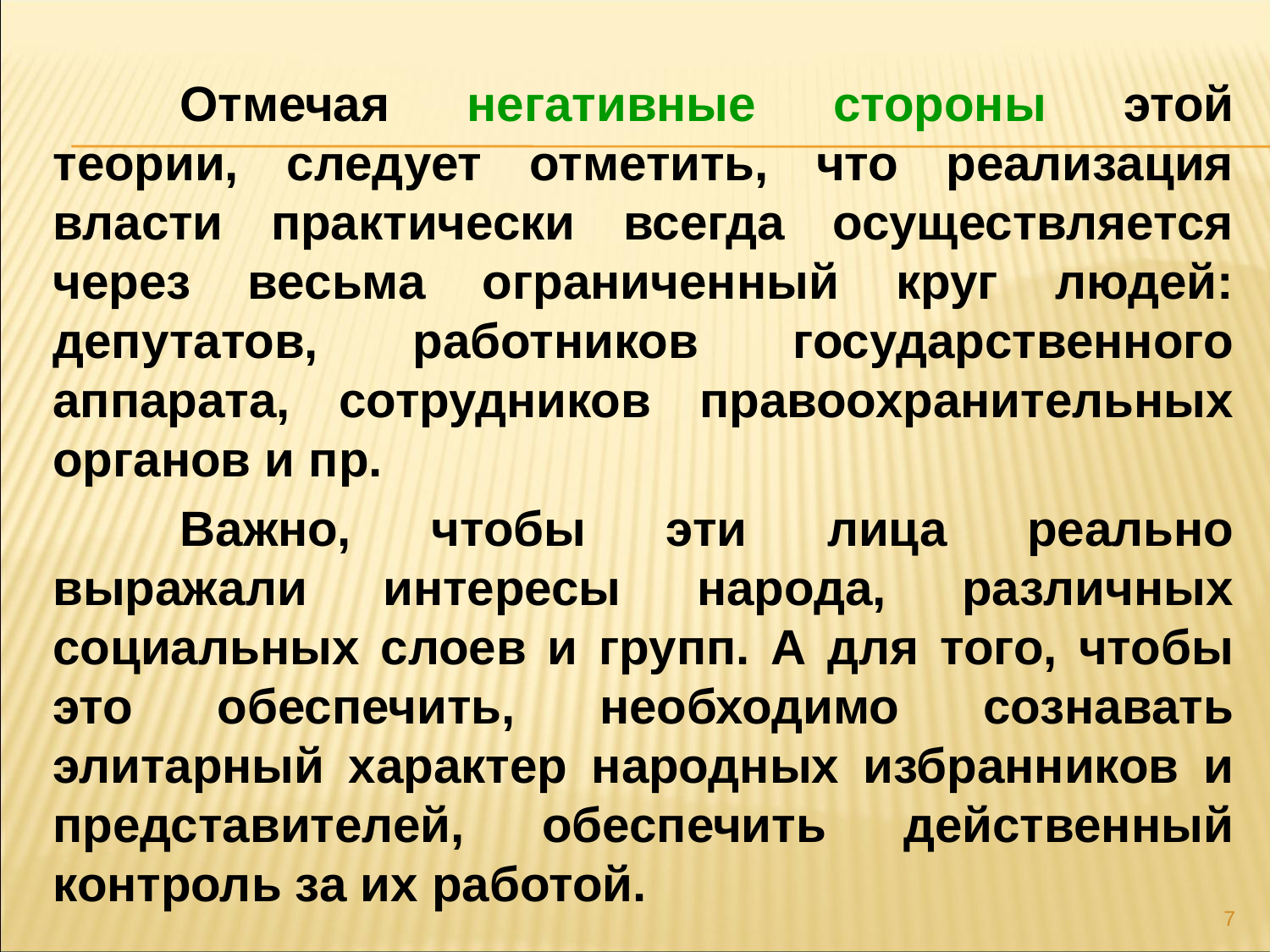

Отмечая негативные стороны этой теории, следует отметить, что реализация власти практически всегда осуществляется через весьма ограниченный круг людей: депутатов, работников государственного аппарата, сотрудников правоохранительных органов и пр.
	Важно, чтобы эти лица реально выражали интересы народа, различных социальных слоев и групп. А для того, чтобы это обеспечить, необходимо сознавать элитарный характер народных избранников и представителей, обеспечить действенный контроль за их работой.
7